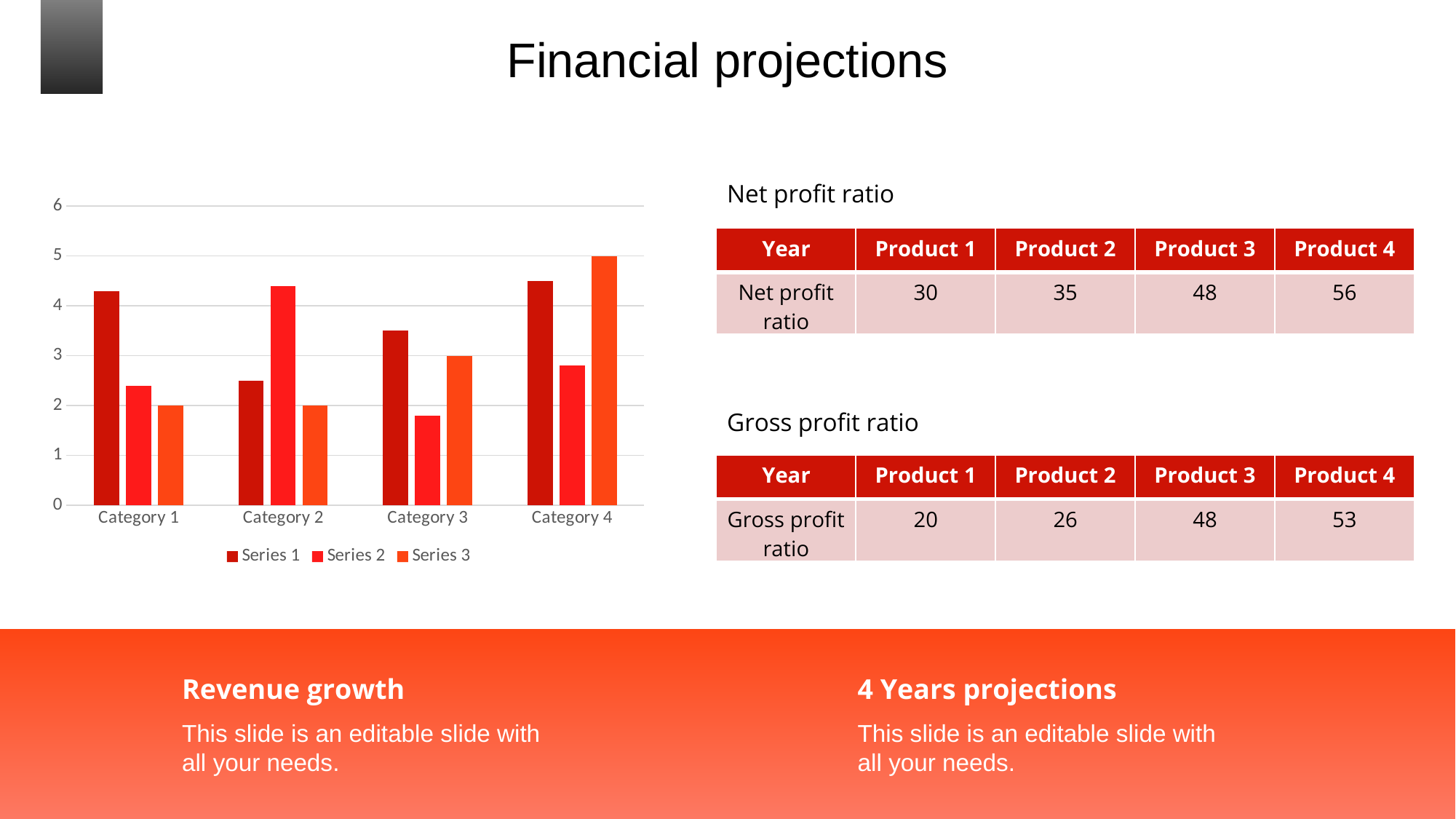

Financial projections
Net profit ratio

### Chart

| Category | Series 1 | Series 2 | Series 3 |
|---|---|---|---|
| Category 1 | 4.3 | 2.4 | 2.0 |
| Category 2 | 2.5 | 4.4 | 2.0 |
| Category 3 | 3.5 | 1.8 | 3.0 |
| Category 4 | 4.5 | 2.8 | 5.0 |
| Year | Product 1 | Product 2 | Product 3 | Product 4 |
| --- | --- | --- | --- | --- |
| Net profit ratio | 30 | 35 | 48 | 56 |
Gross profit ratio
| Year | Product 1 | Product 2 | Product 3 | Product 4 |
| --- | --- | --- | --- | --- |
| Gross profit ratio | 20 | 26 | 48 | 53 |

Revenue growth
This slide is an editable slide with all your needs.
4 Years projections
This slide is an editable slide with all your needs.